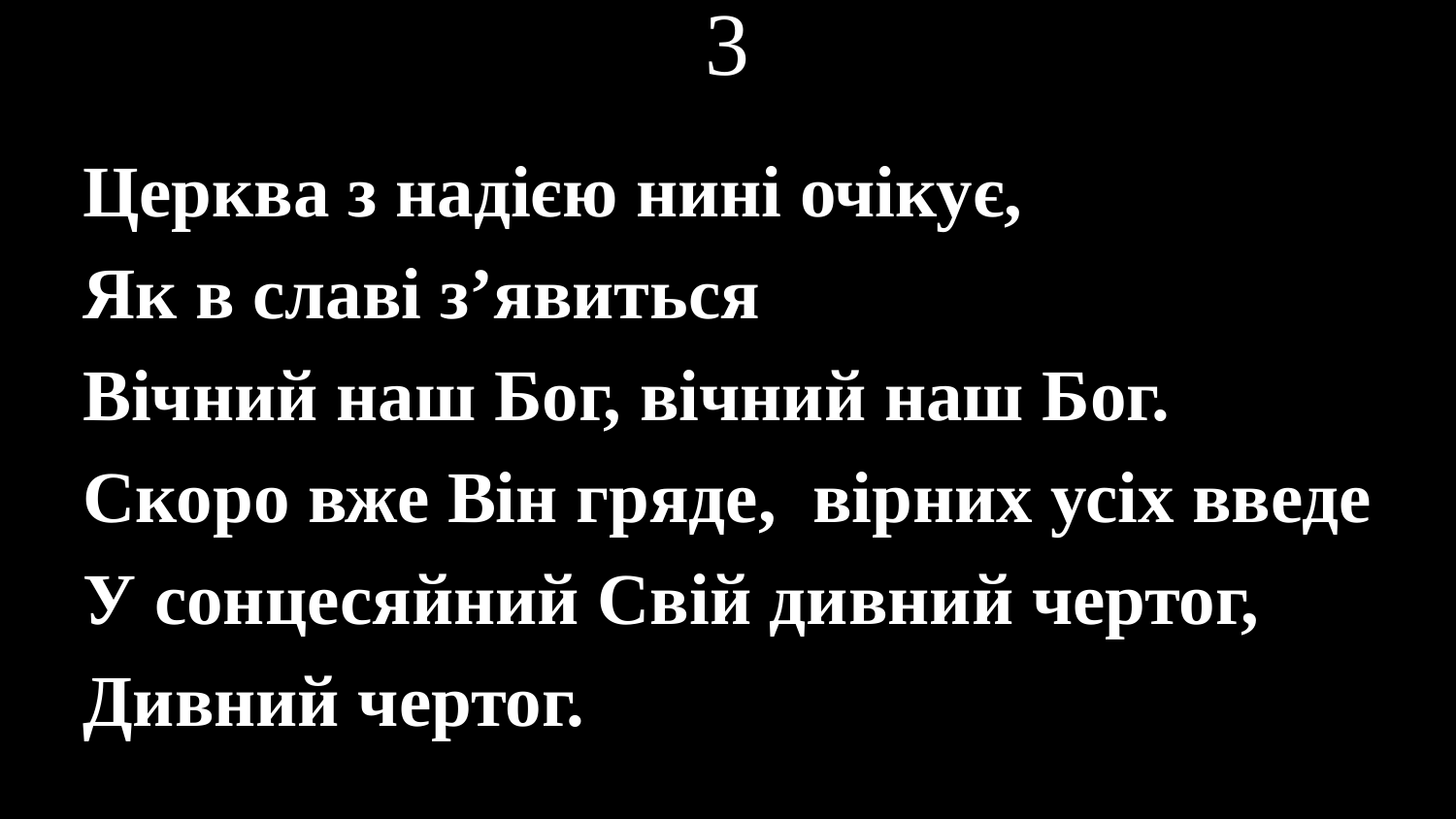

# 3
Церква з надією нині очікує,
Як в славі з’явиться
Вічний наш Бог, вічний наш Бог.
Скоро вже Він гряде,  вірних усіх введе
У сонцесяйний Свій дивний чертог,
Дивний чертог.